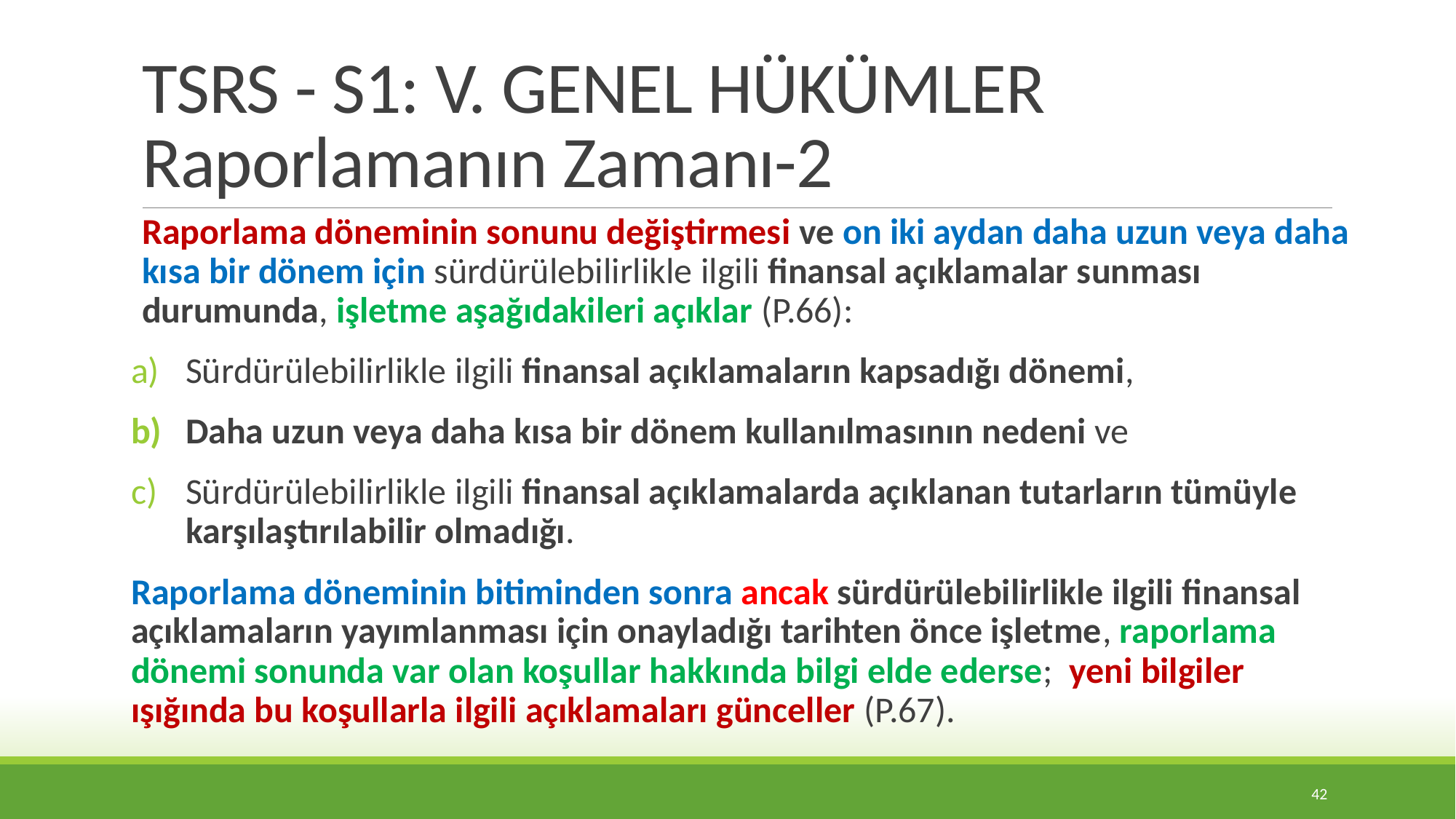

# TSRS - S1: V. GENEL HÜKÜMLER Raporlamanın Zamanı-2
Raporlama döneminin sonunu değiştirmesi ve on iki aydan daha uzun veya daha kısa bir dönem için sürdürülebilirlikle ilgili finansal açıklamalar sunması durumunda, işletme aşağıdakileri açıklar (P.66):
Sürdürülebilirlikle ilgili finansal açıklamaların kapsadığı dönemi,
Daha uzun veya daha kısa bir dönem kullanılmasının nedeni ve
Sürdürülebilirlikle ilgili finansal açıklamalarda açıklanan tutarların tümüyle karşılaştırılabilir olmadığı.
Raporlama döneminin bitiminden sonra ancak sürdürülebilirlikle ilgili finansal açıklamaların yayımlanması için onayladığı tarihten önce işletme, raporlama dönemi sonunda var olan koşullar hakkında bilgi elde ederse;  yeni bilgiler ışığında bu koşullarla ilgili açıklamaları günceller (P.67).
42